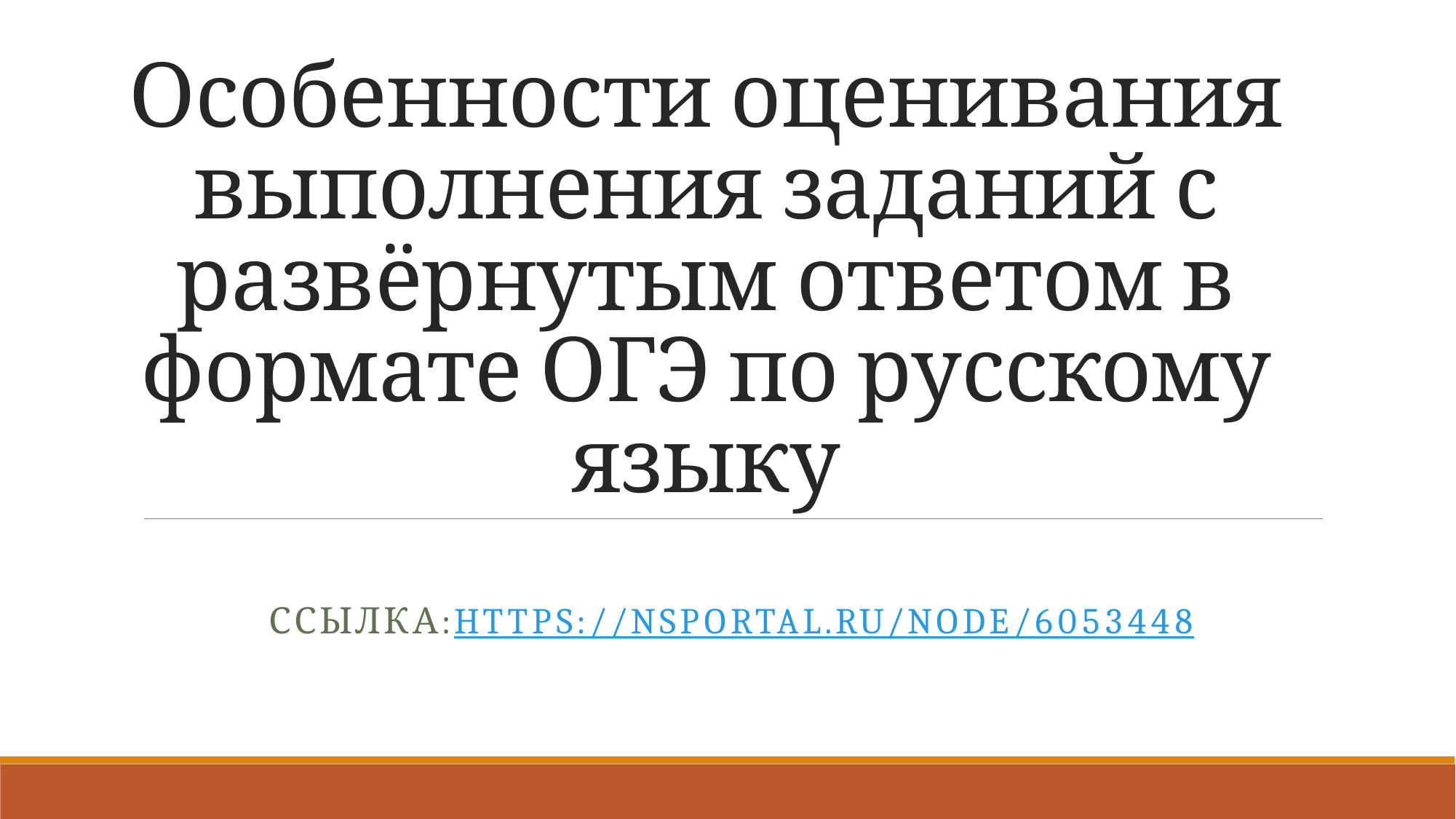

# Особенности оценивания выполнения заданий с развёрнутым ответом в формате ОГЭ по русскому языку

Ссылка:https://nsportal.ru/node/6053448